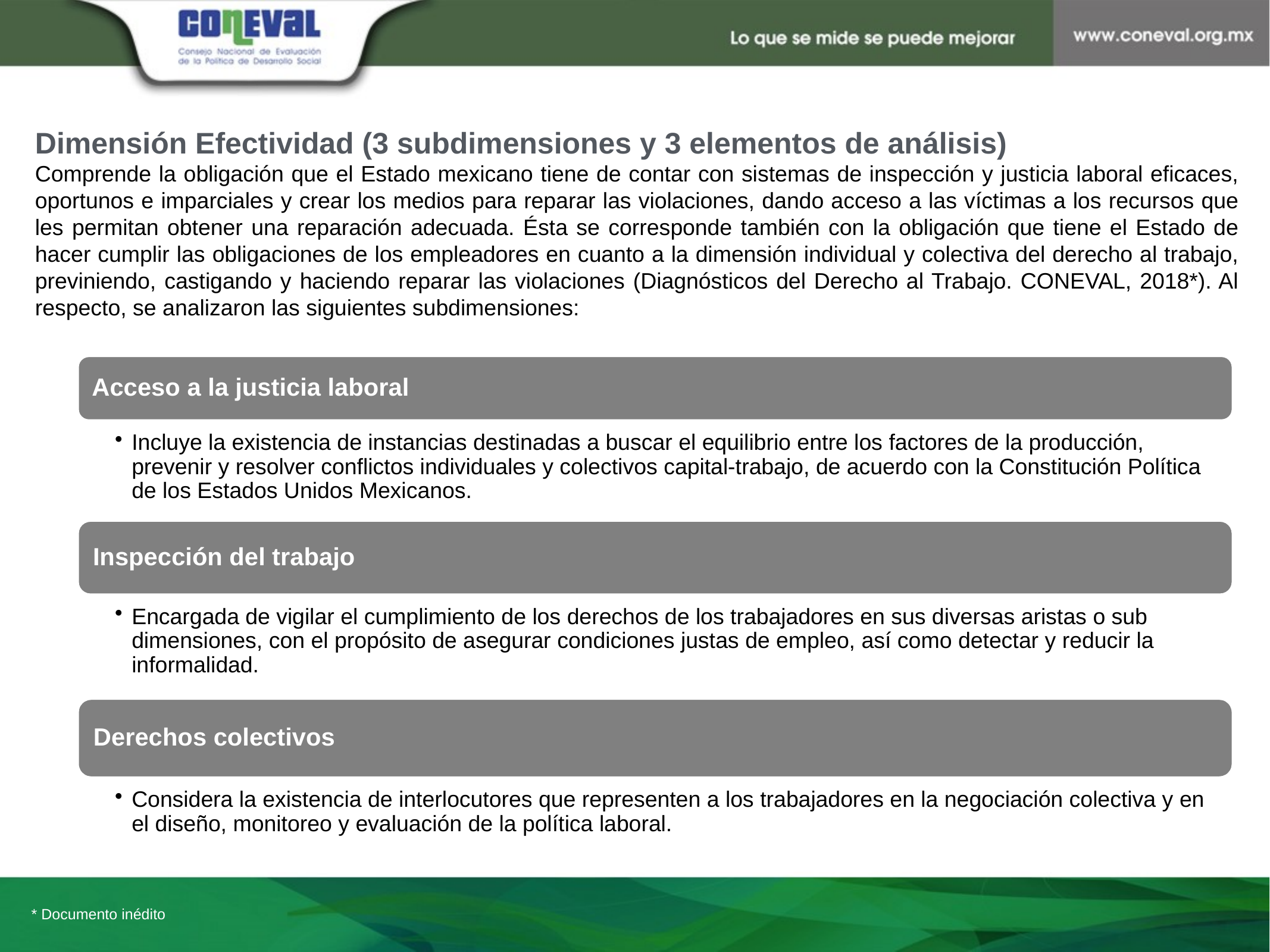

Dimensión Efectividad (3 subdimensiones y 3 elementos de análisis)
Comprende la obligación que el Estado mexicano tiene de contar con sistemas de inspección y justicia laboral eficaces, oportunos e imparciales y crear los medios para reparar las violaciones, dando acceso a las víctimas a los recursos que les permitan obtener una reparación adecuada. Ésta se corresponde también con la obligación que tiene el Estado de hacer cumplir las obligaciones de los empleadores en cuanto a la dimensión individual y colectiva del derecho al trabajo, previniendo, castigando y haciendo reparar las violaciones (Diagnósticos del Derecho al Trabajo. CONEVAL, 2018*). Al respecto, se analizaron las siguientes subdimensiones:
Acceso a la justicia laboral
Incluye la existencia de instancias destinadas a buscar el equilibrio entre los factores de la producción, prevenir y resolver conflictos individuales y colectivos capital-trabajo, de acuerdo con la Constitución Política de los Estados Unidos Mexicanos.
Inspección del trabajo
Encargada de vigilar el cumplimiento de los derechos de los trabajadores en sus diversas aristas o sub dimensiones, con el propósito de asegurar condiciones justas de empleo, así como detectar y reducir la informalidad.
Derechos colectivos
Considera la existencia de interlocutores que representen a los trabajadores en la negociación colectiva y en el diseño, monitoreo y evaluación de la política laboral.
* Documento inédito